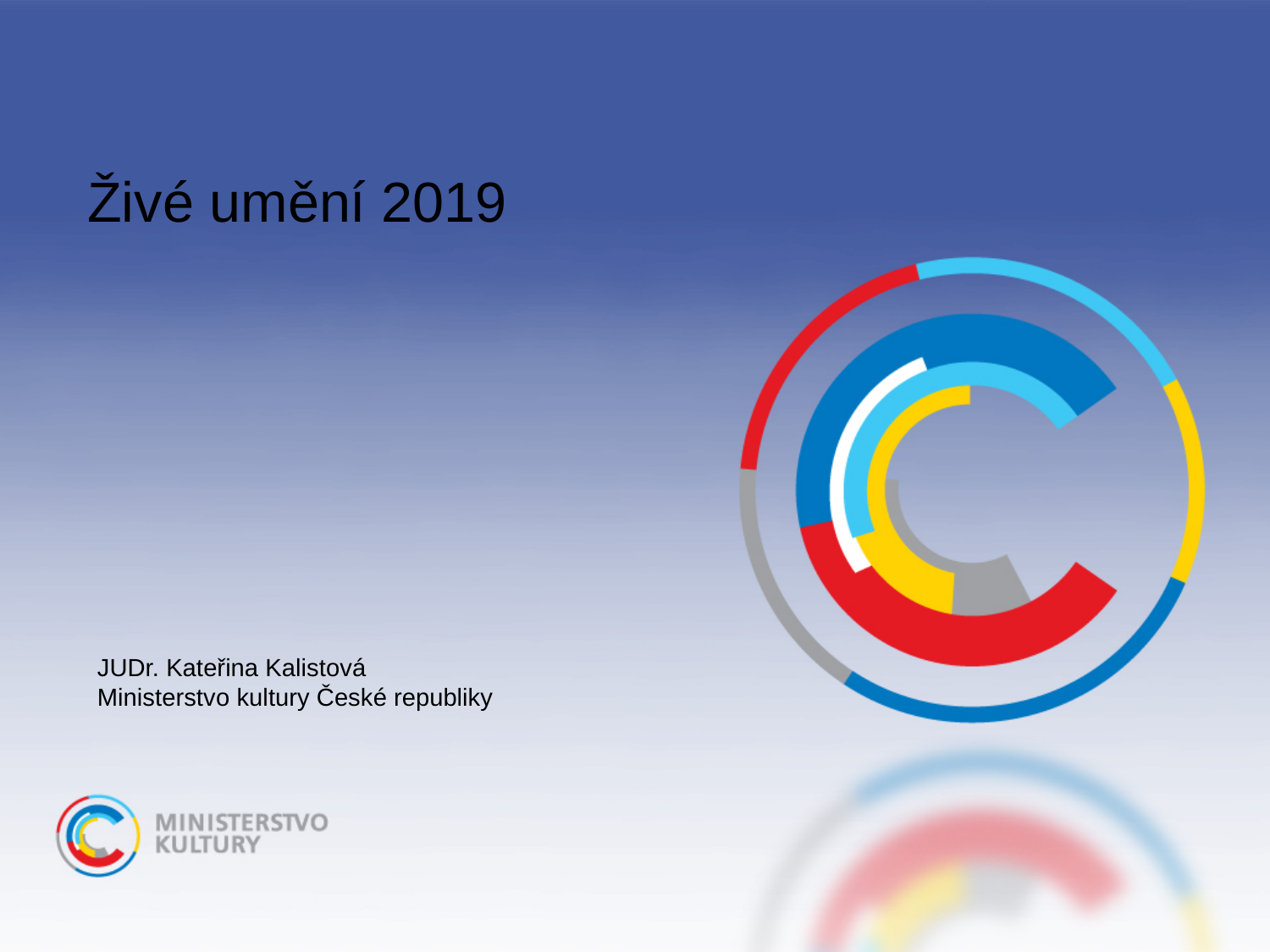

Živé umění 2019
JUDr. Kateřina Kalistová
Ministerstvo kultury České republiky